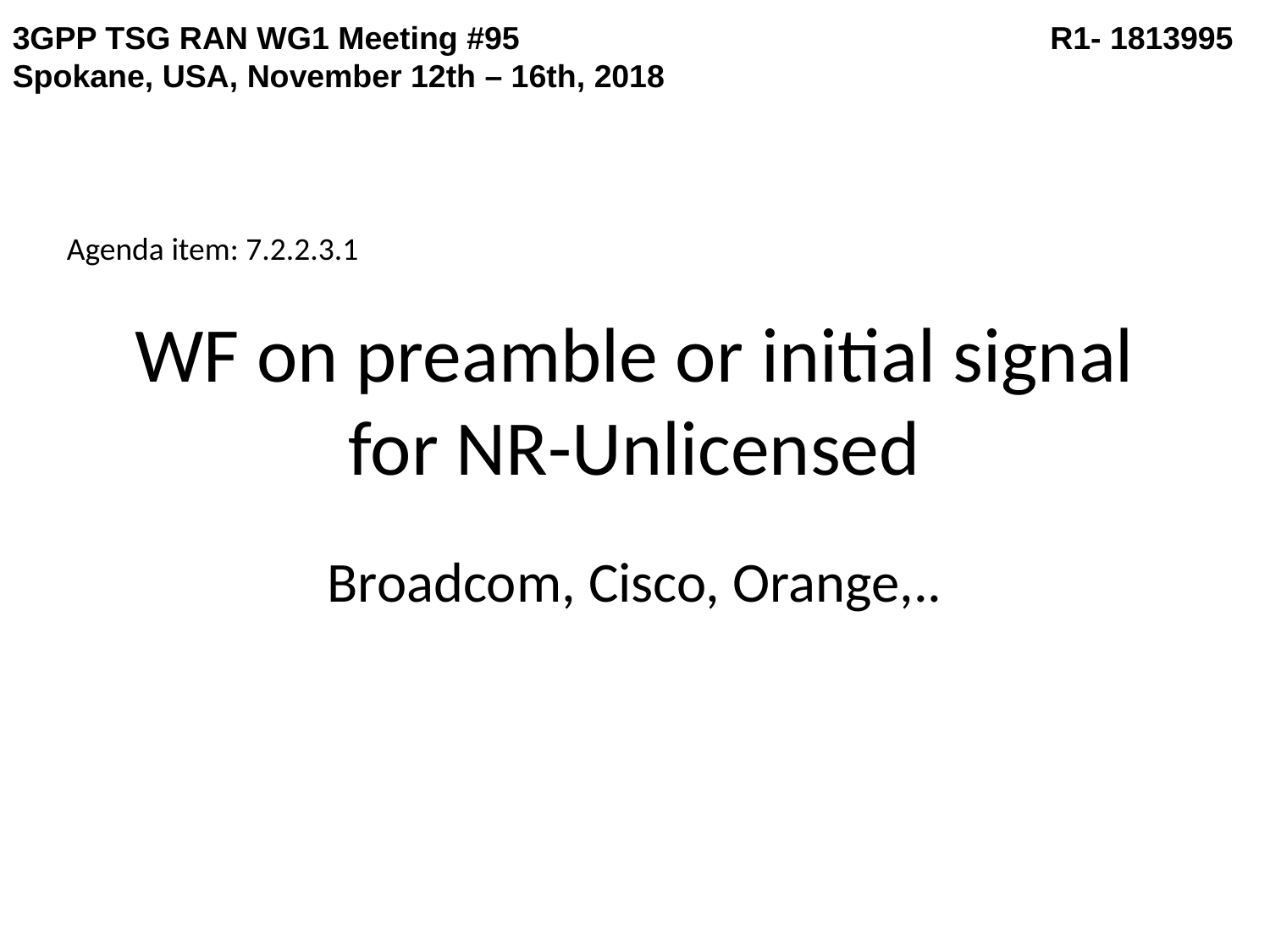

3GPP TSG RAN WG1 Meeting #95	R1- 1813995
Spokane, USA, November 12th – 16th, 2018
Agenda item: 7.2.2.3.1
# WF on preamble or initial signal for NR-Unlicensed
Broadcom, Cisco, Orange,..